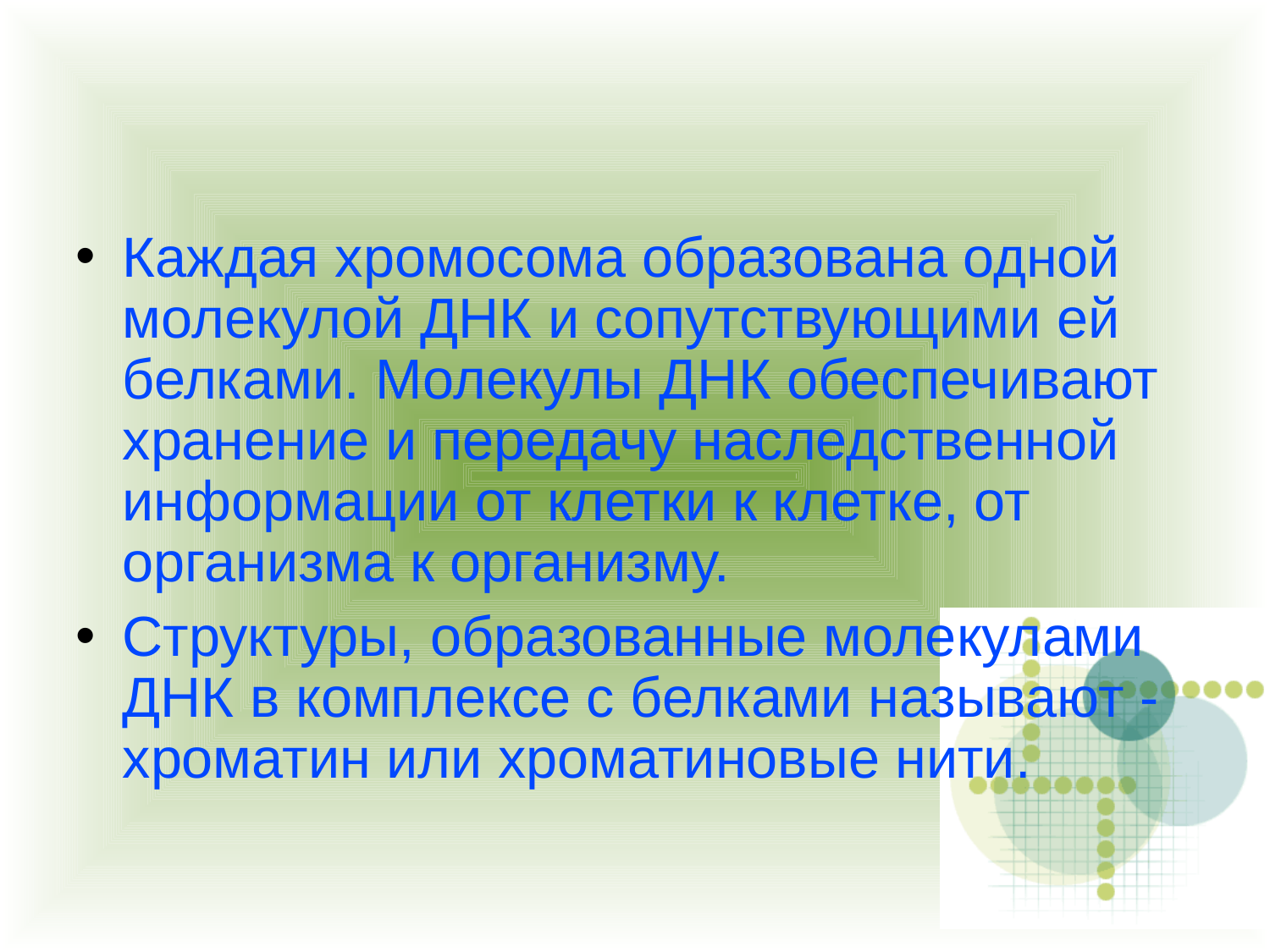

Каждая хромосома образована одной молекулой ДНК и сопутствующими ей белками. Молекулы ДНК обеспечивают хранение и передачу наследственной информации от клетки к клетке, от организма к организму.
Структуры, образованные молекулами ДНК в комплексе с белками называют - хроматин или хроматиновые нити.